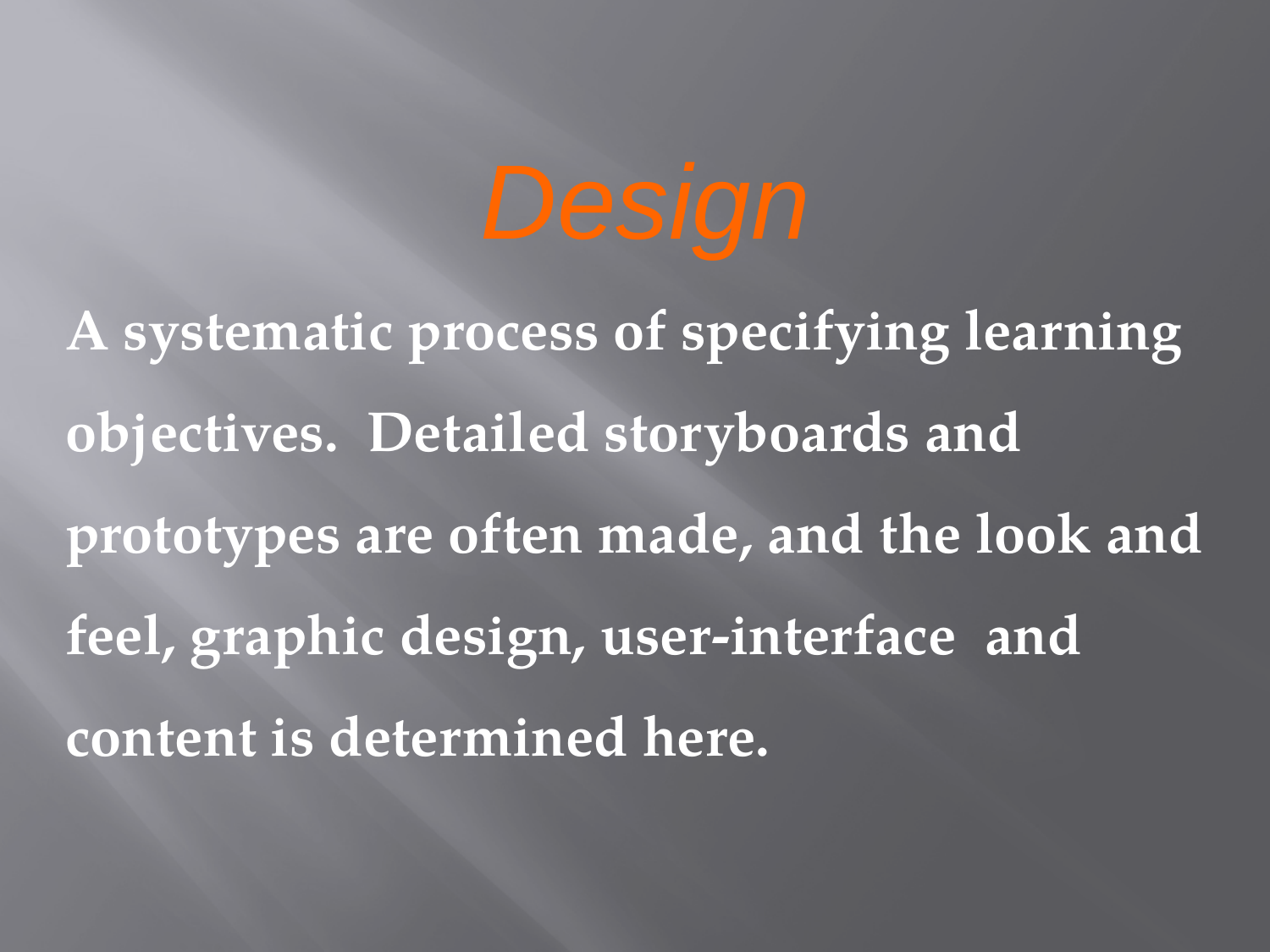

Design
A systematic process of specifying learning objectives.  Detailed storyboards and prototypes are often made, and the look and feel, graphic design, user-interface  and content is determined here.